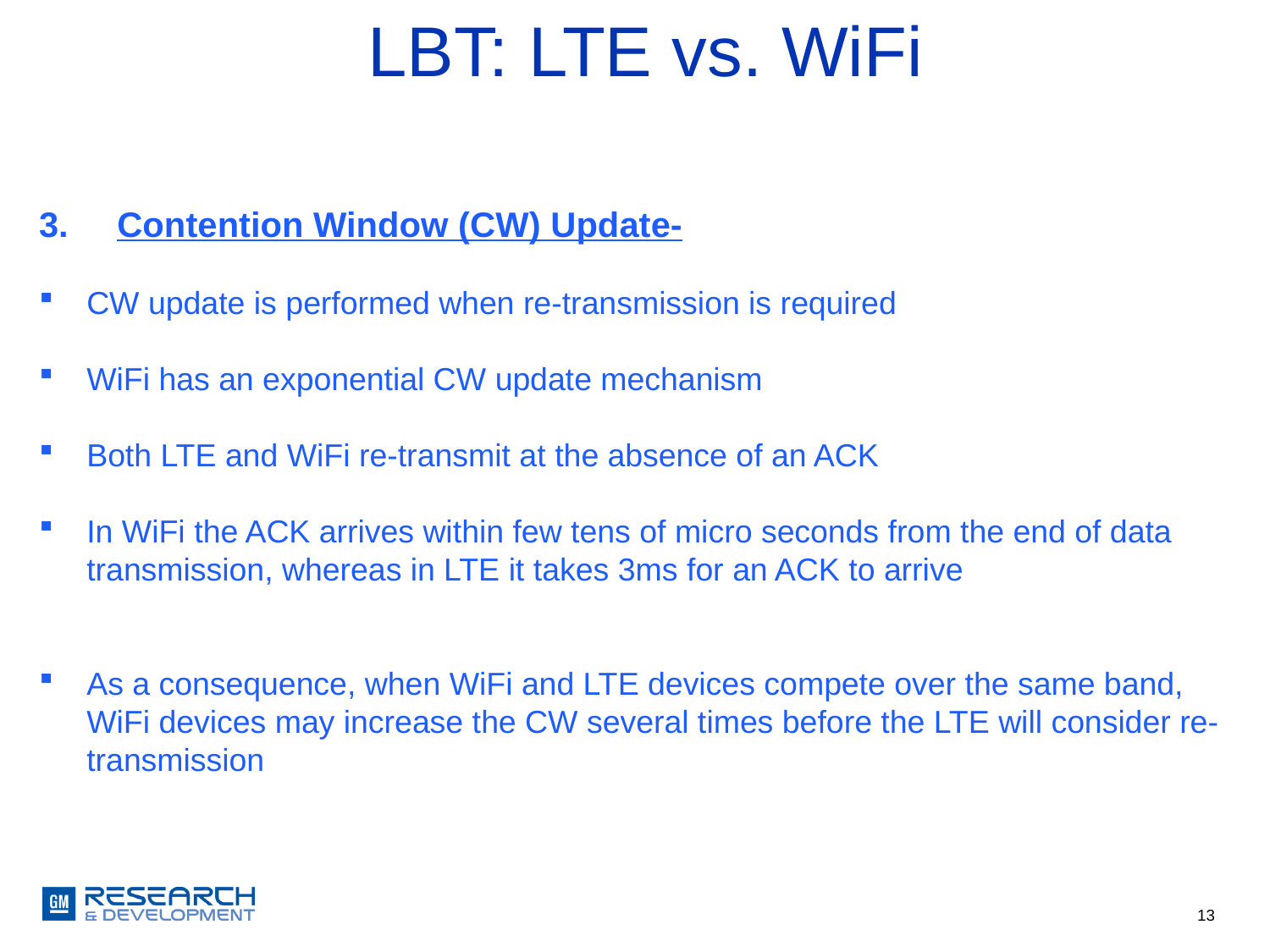

LBT: LTE vs. WiFi

3.     Contention Window (CW) Update-

CW update is performed when re-transmission is required

WiFi has an exponential CW update mechanism

Both LTE and WiFi re-transmit at the absence of an ACK

In WiFi the ACK arrives within few tens of micro seconds from the end of data transmission, whereas in LTE it takes 3ms for an ACK to arrive

As a consequence, when WiFi and LTE devices compete over the same band,  WiFi devices may increase the CW several times before the LTE will consider re-transmission